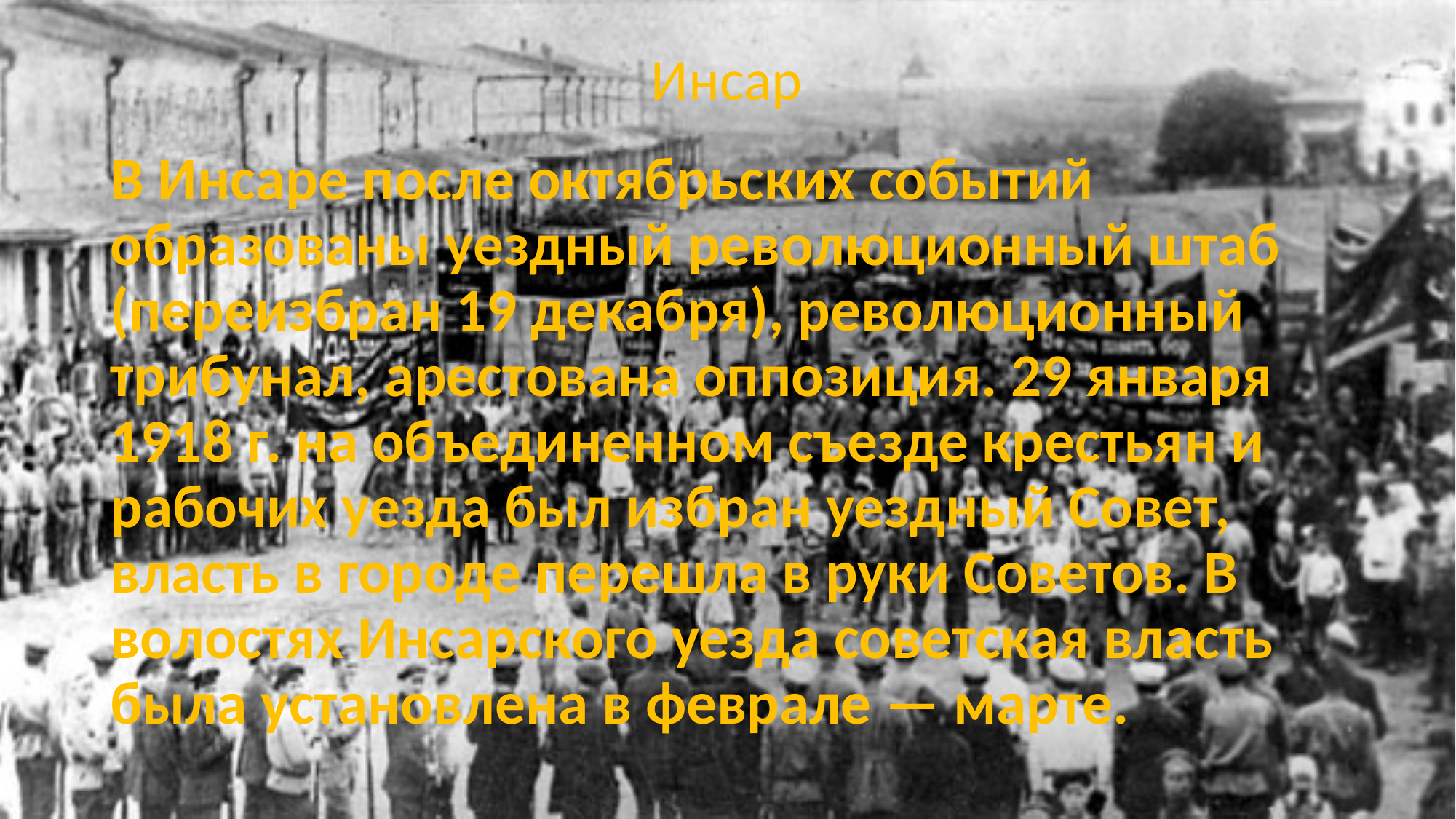

# Инсар
В Инсаре после октябрьских событий образованы уездный революционный штаб (переизбран 19 декабря), революционный трибунал, арестована оппозиция. 29 января 1918 г. на объединенном съезде крестьян и рабочих уезда был избран уездный Совет, власть в городе перешла в руки Советов. В волостях Инсарского уезда советская власть была установлена в феврале — марте.